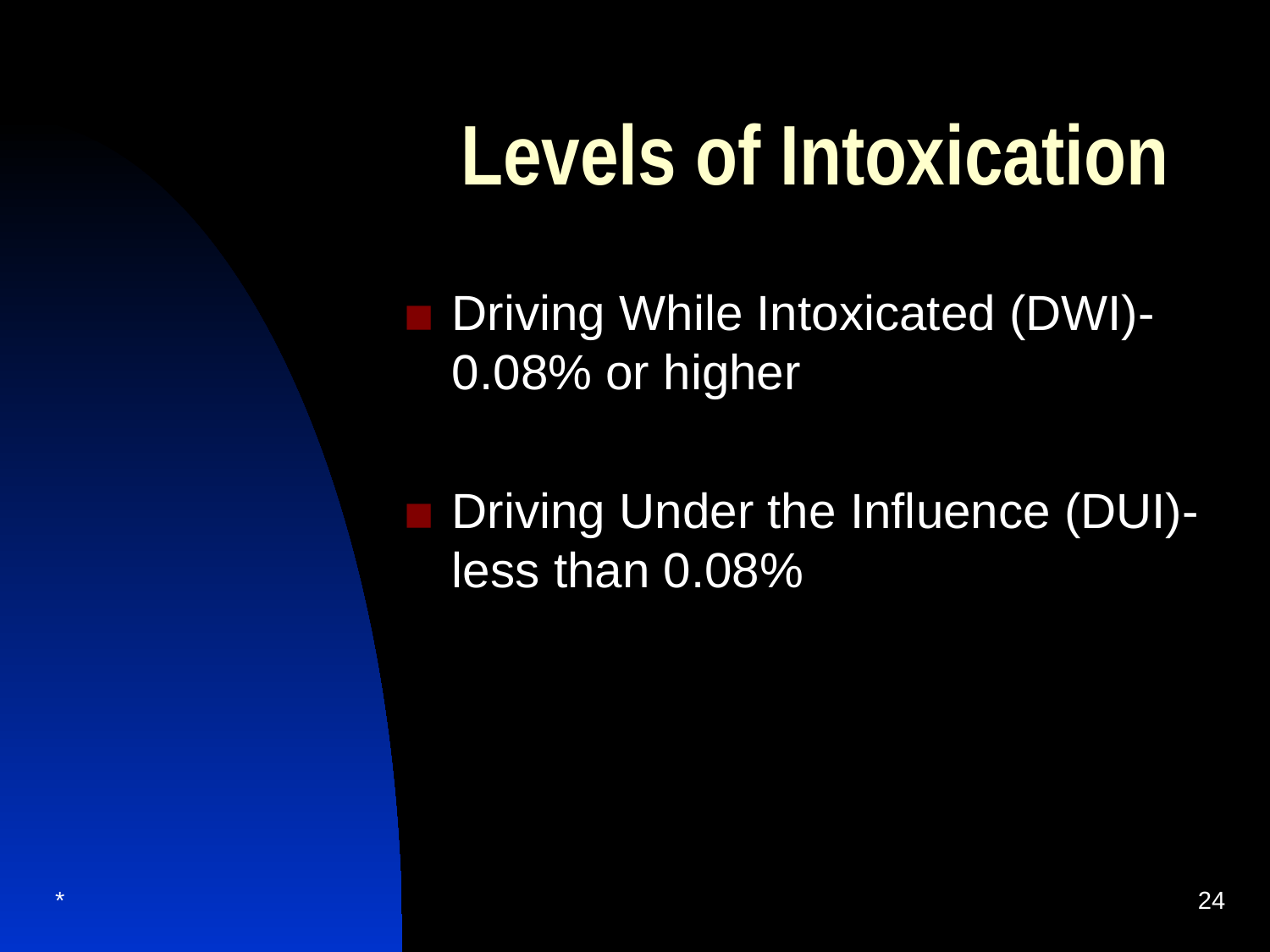

# Levels of Intoxication
Driving While Intoxicated (DWI)- 0.08% or higher

Driving Under the Influence (DUI)- less than 0.08%

*
24